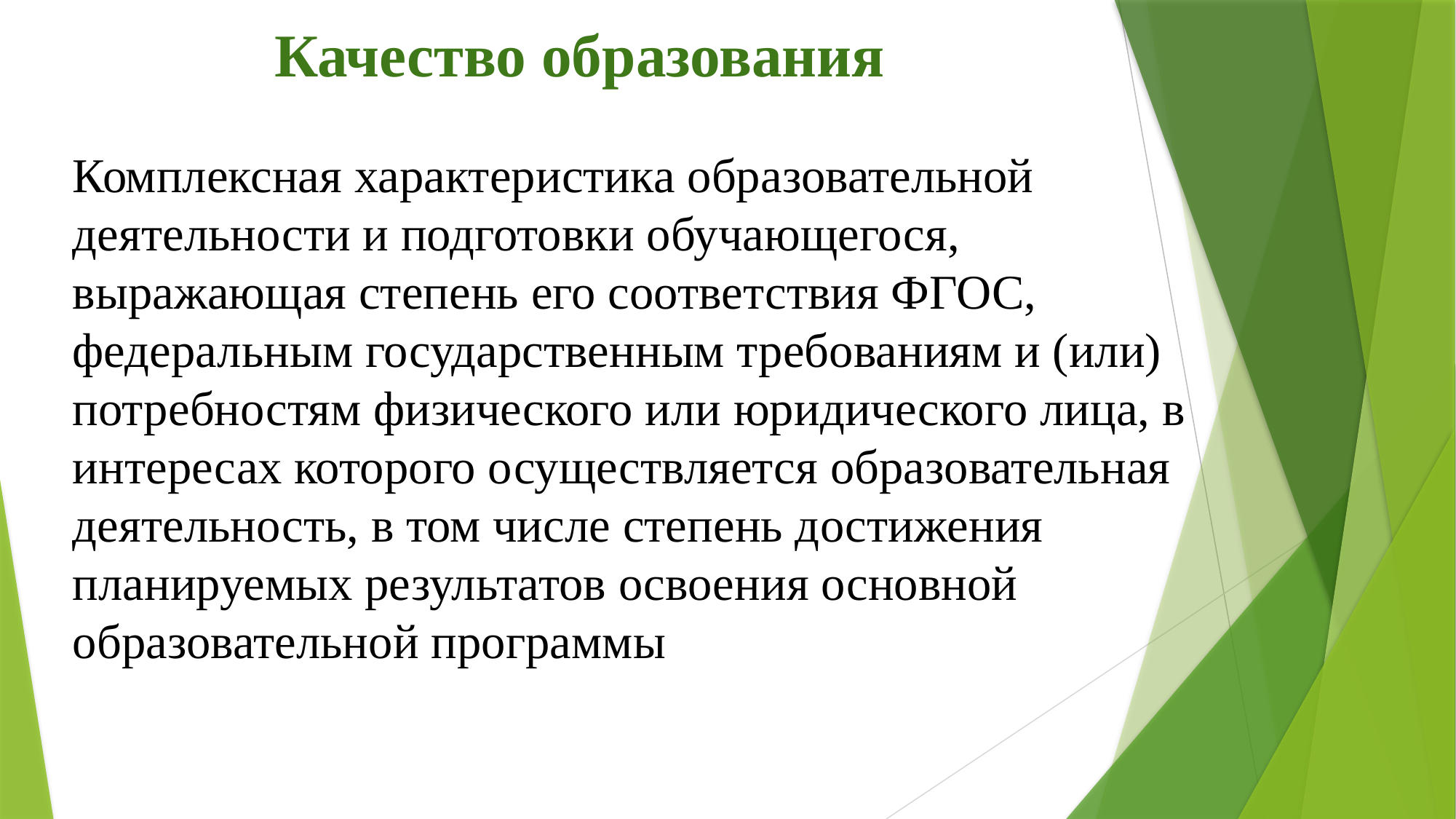

Качество образования
Комплексная характеристика образовательной деятельности и подготовки обучающегося, выражающая степень его соответствия ФГОС, федеральным государственным требованиям и (или) потребностям физического или юридического лица, в интересах которого осуществляется образовательная деятельность, в том числе степень достижения планируемых результатов освоения основной образовательной программы